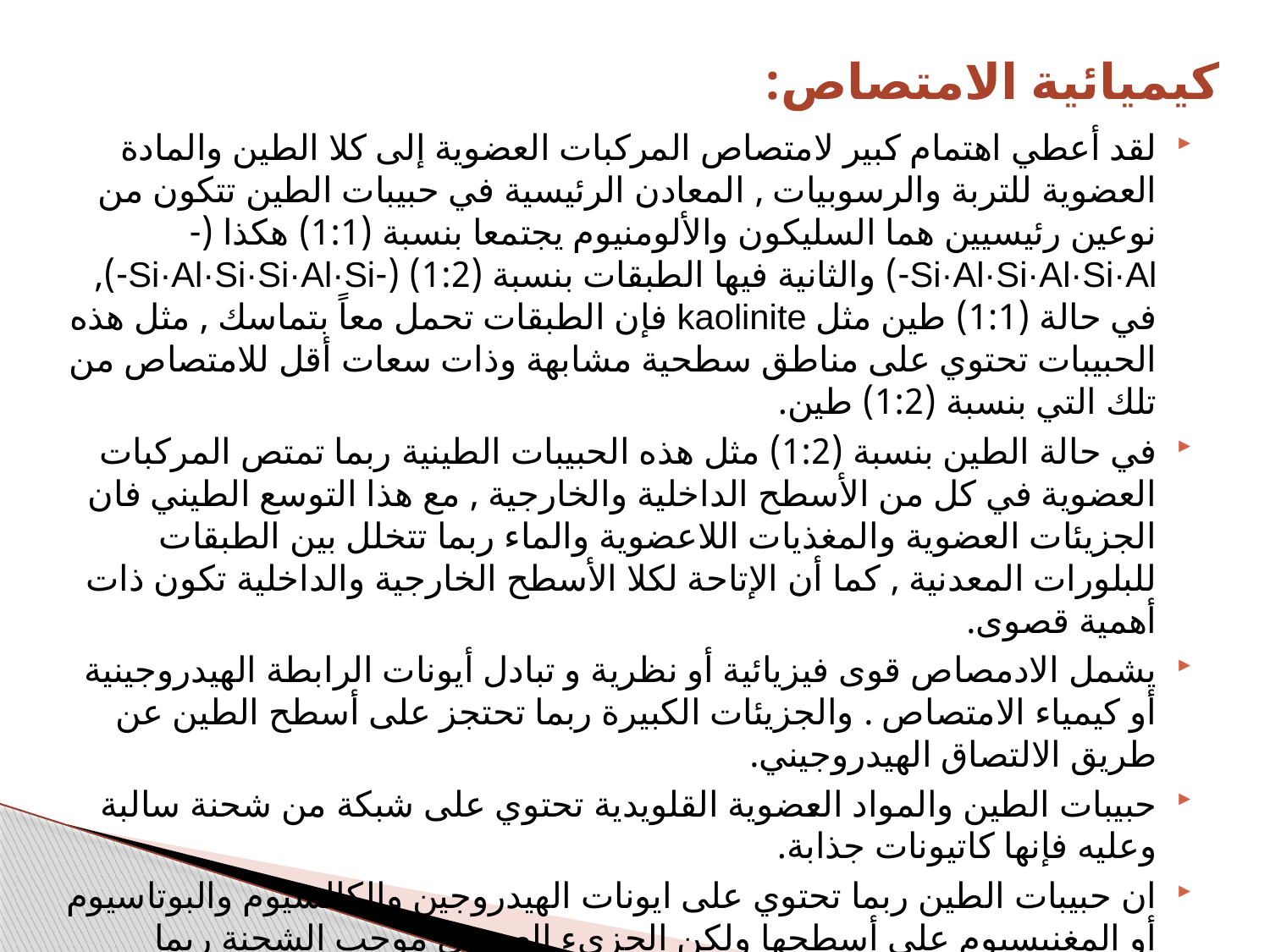

# كيميائية الامتصاص:
لقد أعطي اهتمام كبير لامتصاص المركبات العضوية إلى كلا الطين والمادة العضوية للتربة والرسوبيات , المعادن الرئيسية في حبيبات الطين تتكون من نوعين رئيسيين هما السليكون والألومنيوم يجتمعا بنسبة (1:1) هكذا (-Si·Al·Si·Al·Si·Al-) والثانية فيها الطبقات بنسبة (1:2) (-Si·Al·Si·Si·Al·Si-), في حالة (1:1) طين مثل kaolinite فإن الطبقات تحمل معاً بتماسك , مثل هذه الحبيبات تحتوي على مناطق سطحية مشابهة وذات سعات أقل للامتصاص من تلك التي بنسبة (1:2) طين.
في حالة الطين بنسبة (1:2) مثل هذه الحبيبات الطينية ربما تمتص المركبات العضوية في كل من الأسطح الداخلية والخارجية , مع هذا التوسع الطيني فان الجزيئات العضوية والمغذيات اللاعضوية والماء ربما تتخلل بين الطبقات للبلورات المعدنية , كما أن الإتاحة لكلا الأسطح الخارجية والداخلية تكون ذات أهمية قصوى.
يشمل الادمصاص قوى فيزيائية أو نظرية و تبادل أيونات الرابطة الهيدروجينية أو كيمياء الامتصاص . والجزيئات الكبيرة ربما تحتجز على أسطح الطين عن طريق الالتصاق الهيدروجيني.
حبيبات الطين والمواد العضوية القلويدية تحتوي على شبكة من شحنة سالبة وعليه فإنها كاتيونات جذابة.
ان حبيبات الطين ربما تحتوي على ايونات الهيدروجين والكالسيوم والبوتاسيوم أو المغنيسيوم على أسطحها ولكن الجزيء العضوي موجب الشحنة ربما يحدث به إعادة إحلال لكاتيون آخر على أسطح الطين الذي يصبح محتجزاً بواسطة المعدن.